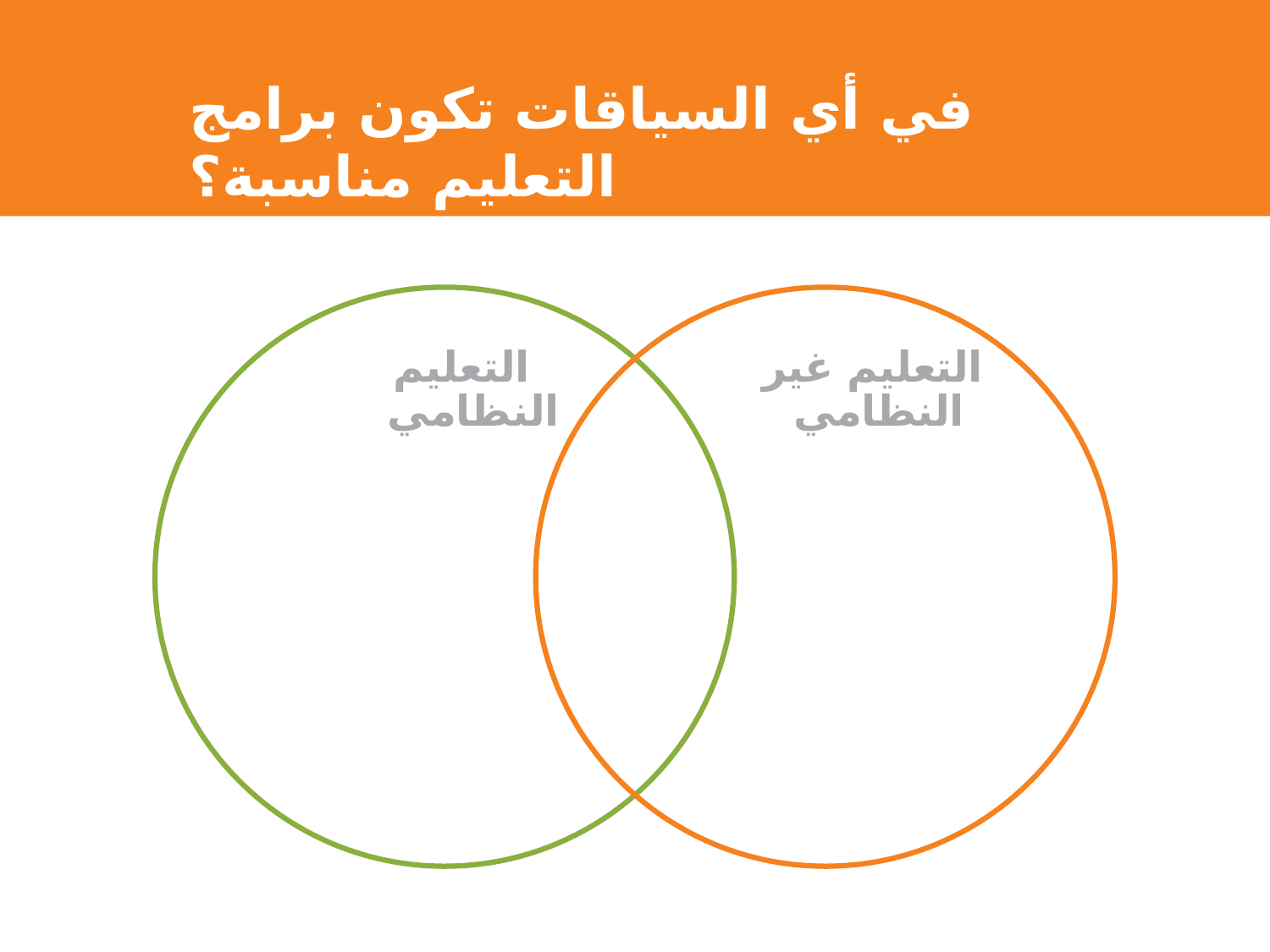

# في أي السياقات تكون برامج التعليم مناسبة؟

التعليم النظامي
التعليم غير النظامي